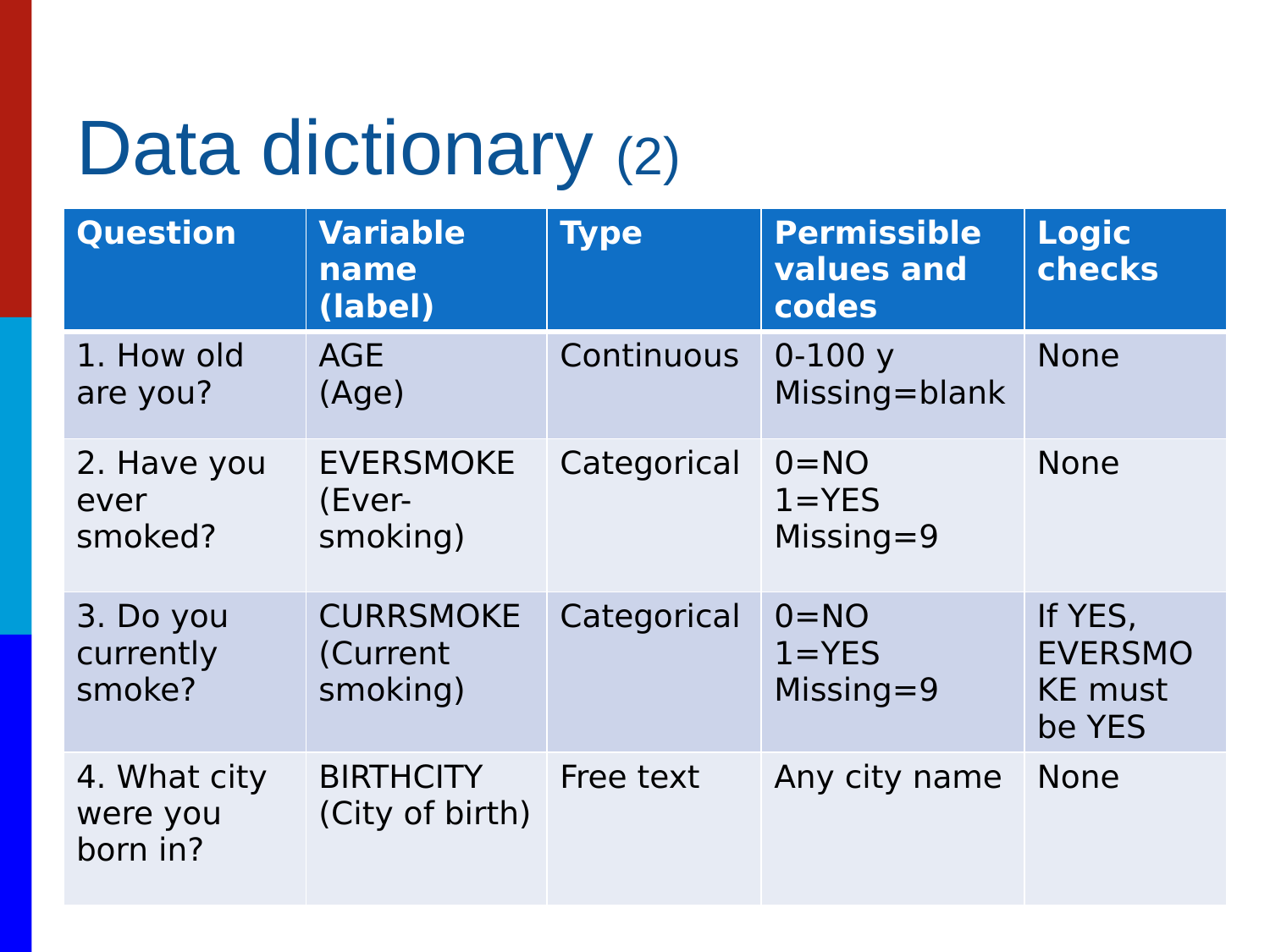

# Data dictionary (2)

| Question | Variable name (label) | Type | Permissible values and codes | Logic checks |
| --- | --- | --- | --- | --- |
| 1. How old are you? | AGE (Age) | Continuous | 0-100 y Missing=blank | None |
| 2. Have you ever smoked? | EVERSMOKE (Ever-smoking) | Categorical | 0=NO 1=YES Missing=9 | None |
| 3. Do you currently smoke? | CURRSMOKE (Current smoking) | Categorical | 0=NO 1=YES Missing=9 | If YES, EVERSMOKE must be YES |
| 4. What city were you born in? | BIRTHCITY (City of birth) | Free text | Any city name | None |